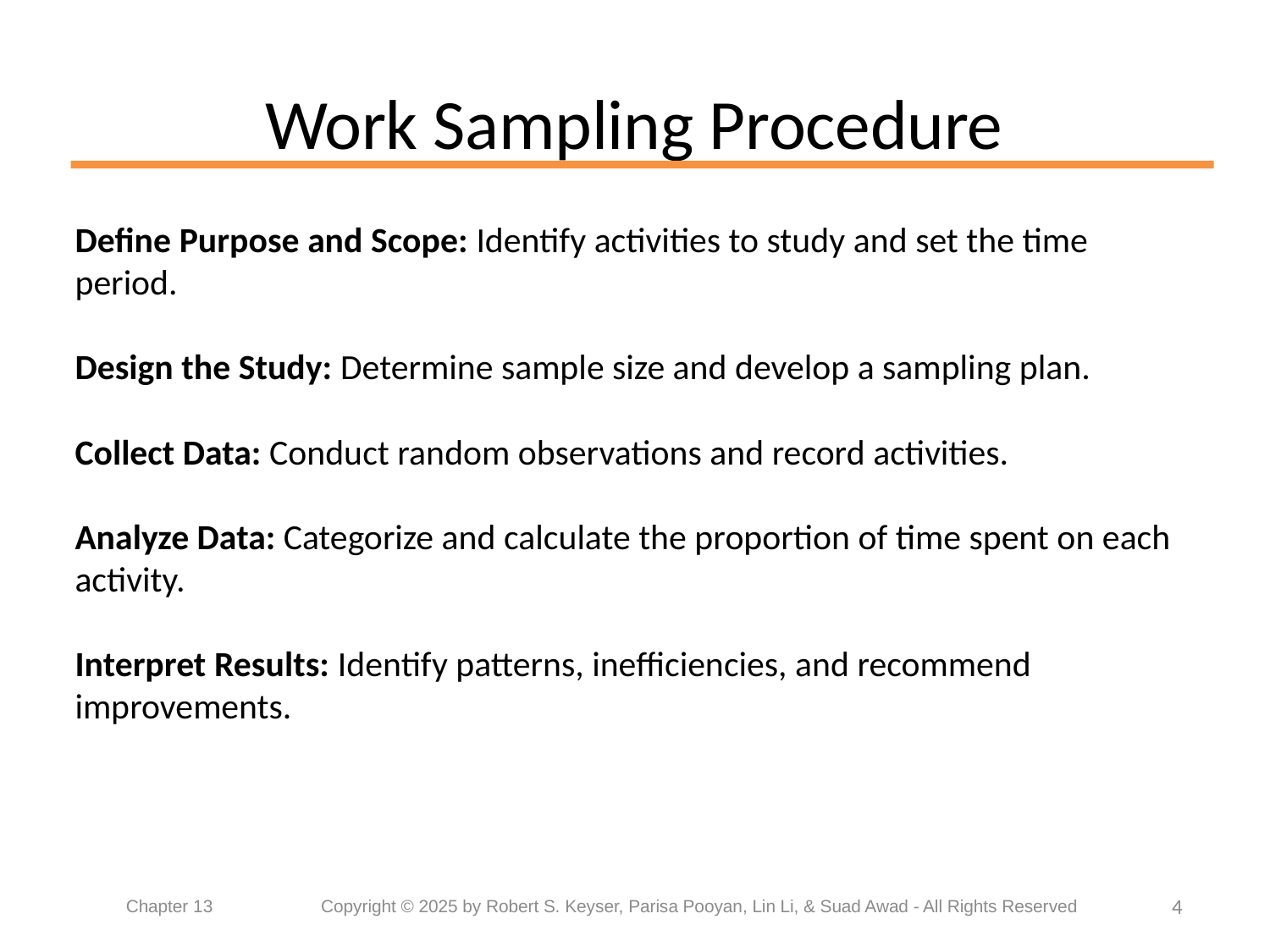

# Work Sampling Procedure

Define Purpose and Scope: Identify activities to study and set the time period.

Design the Study: Determine sample size and develop a sampling plan.

Collect Data: Conduct random observations and record activities.

Analyze Data: Categorize and calculate the proportion of time spent on each activity.

Interpret Results: Identify patterns, inefficiencies, and recommend improvements.
4
Chapter 13	              Copyright © 2025 by Robert S. Keyser, Parisa Pooyan, Lin Li, & Suad Awad - All Rights Reserved